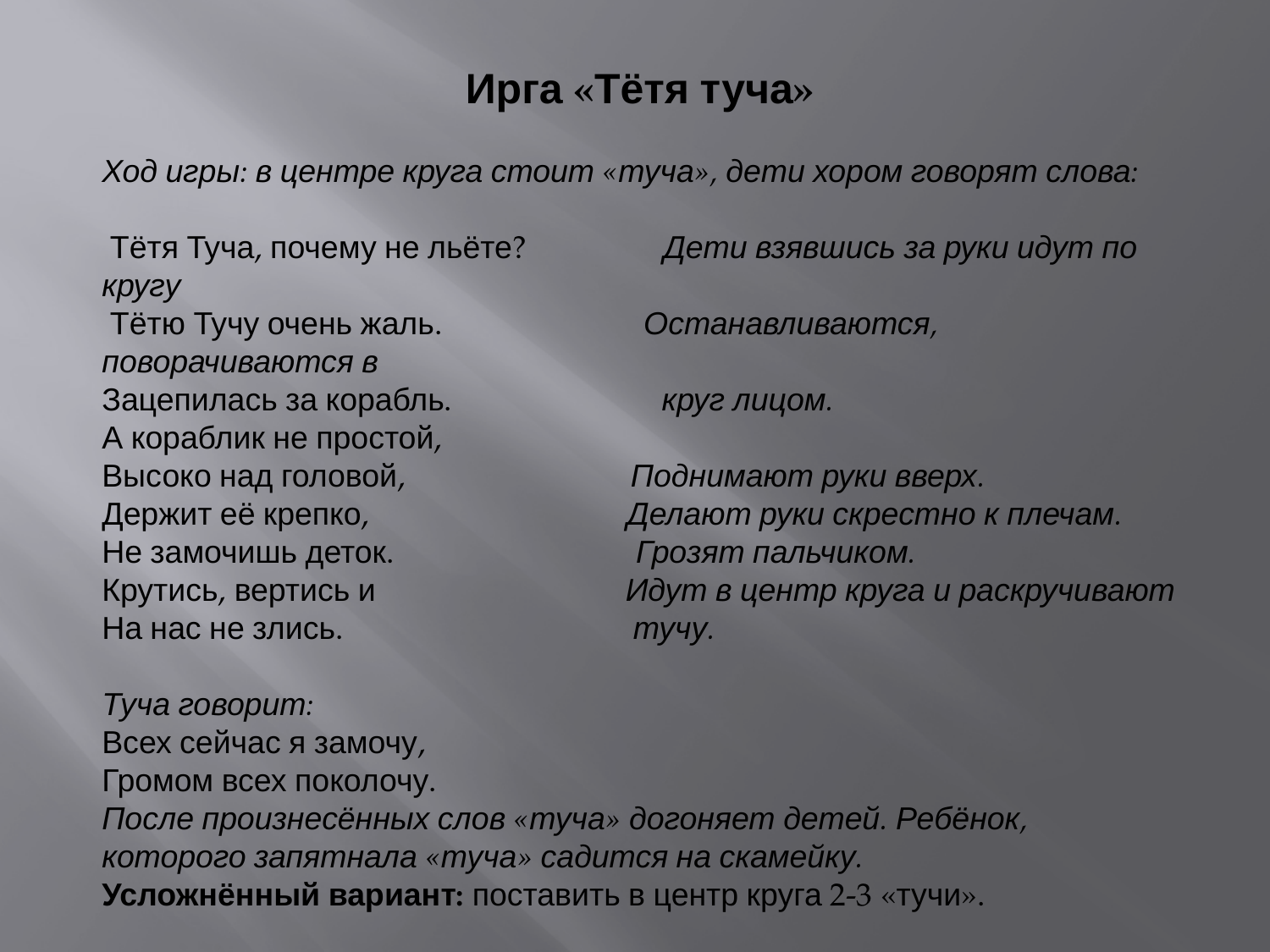

Ирга «Тётя туча»

Ход игры: в центре круга стоит «туча», дети хором говорят слова:

 Тётя Туча, почему не льёте?                 Дети взявшись за руки идут по кругу
 Тётю Тучу очень жаль.                         Останавливаются, поворачиваются в
Зацепилась за корабль.                          круг лицом.
А кораблик не простой,
Высоко над головой,                            Поднимают руки вверх.
Держит её крепко,                                Делают руки скрестно к плечам.
Не замочишь деток.                              Грозят пальчиком.
Крутись, вертись и                               Идут в центр круга и раскручивают
На нас не злись.                                    тучу.

Туча говорит:
Всех сейчас я замочу,
Громом всех поколочу.
После произнесённых слов «туча» догоняет детей. Ребёнок, которого запятнала «туча» садится на скамейку.
Усложнённый вариант: поставить в центр круга 2-3 «тучи».